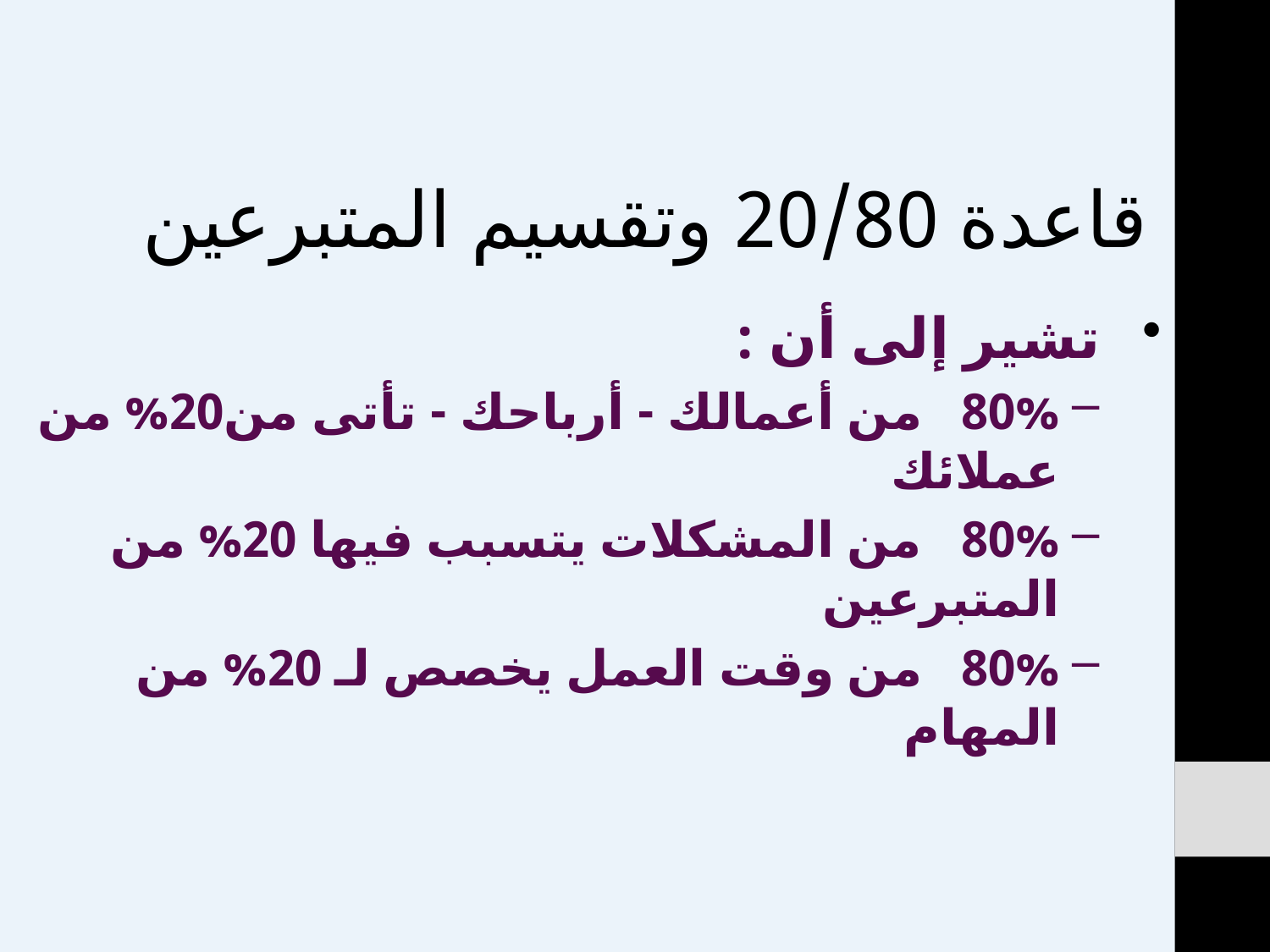

قاعدة 20/80 وتقسيم المتبرعين
 تشير إلى أن :
80%   من أعمالك - أرباحك - تأتى من20% من عملائك
80%   من المشكلات يتسبب فيها 20% من المتبرعين
80%   من وقت العمل يخصص لـ 20% من المهام